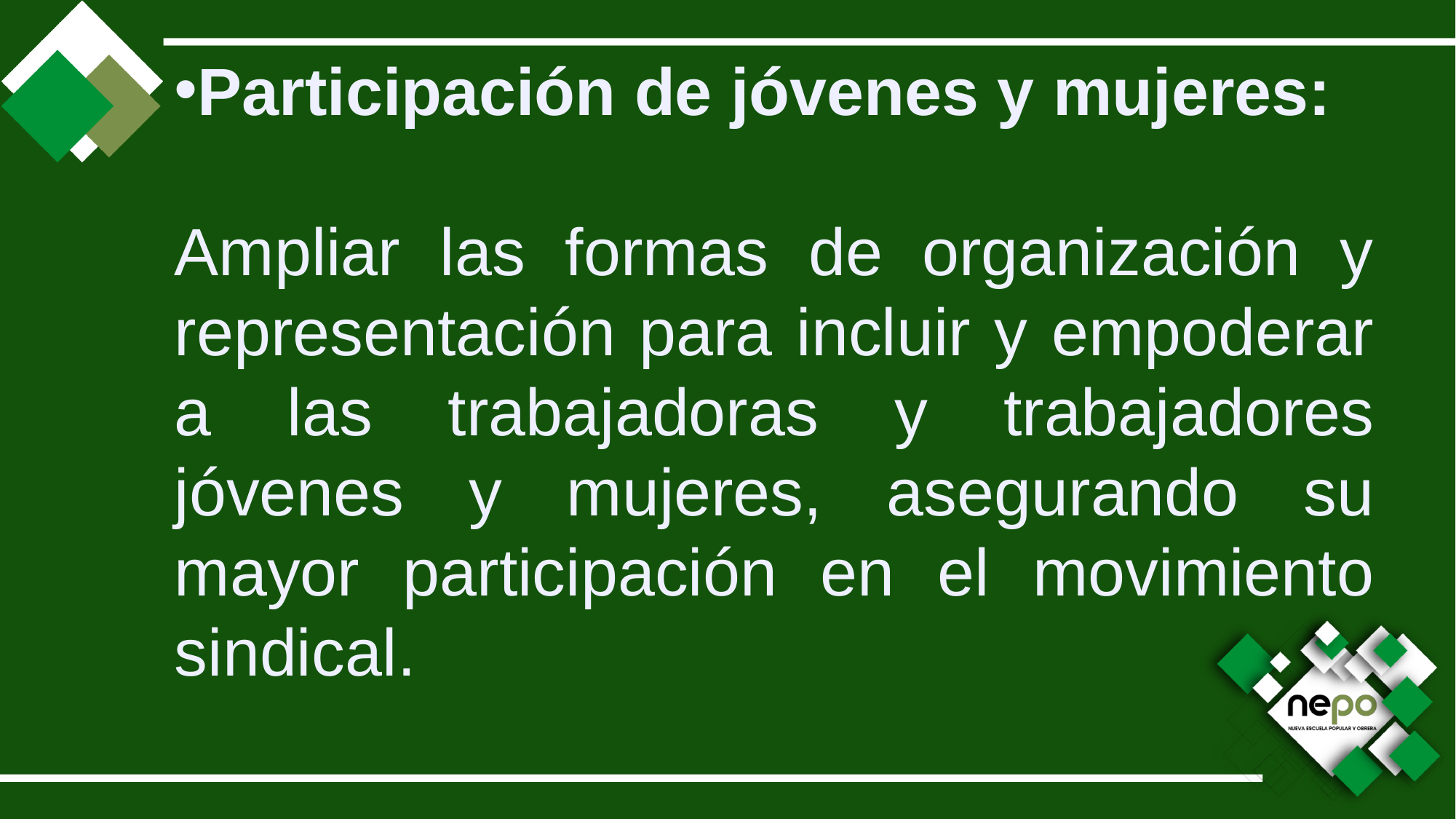

Participación de jóvenes y mujeres:

Ampliar las formas de organización y representación para incluir y empoderar a las trabajadoras y trabajadores jóvenes y mujeres, asegurando su mayor participación en el movimiento sindical.